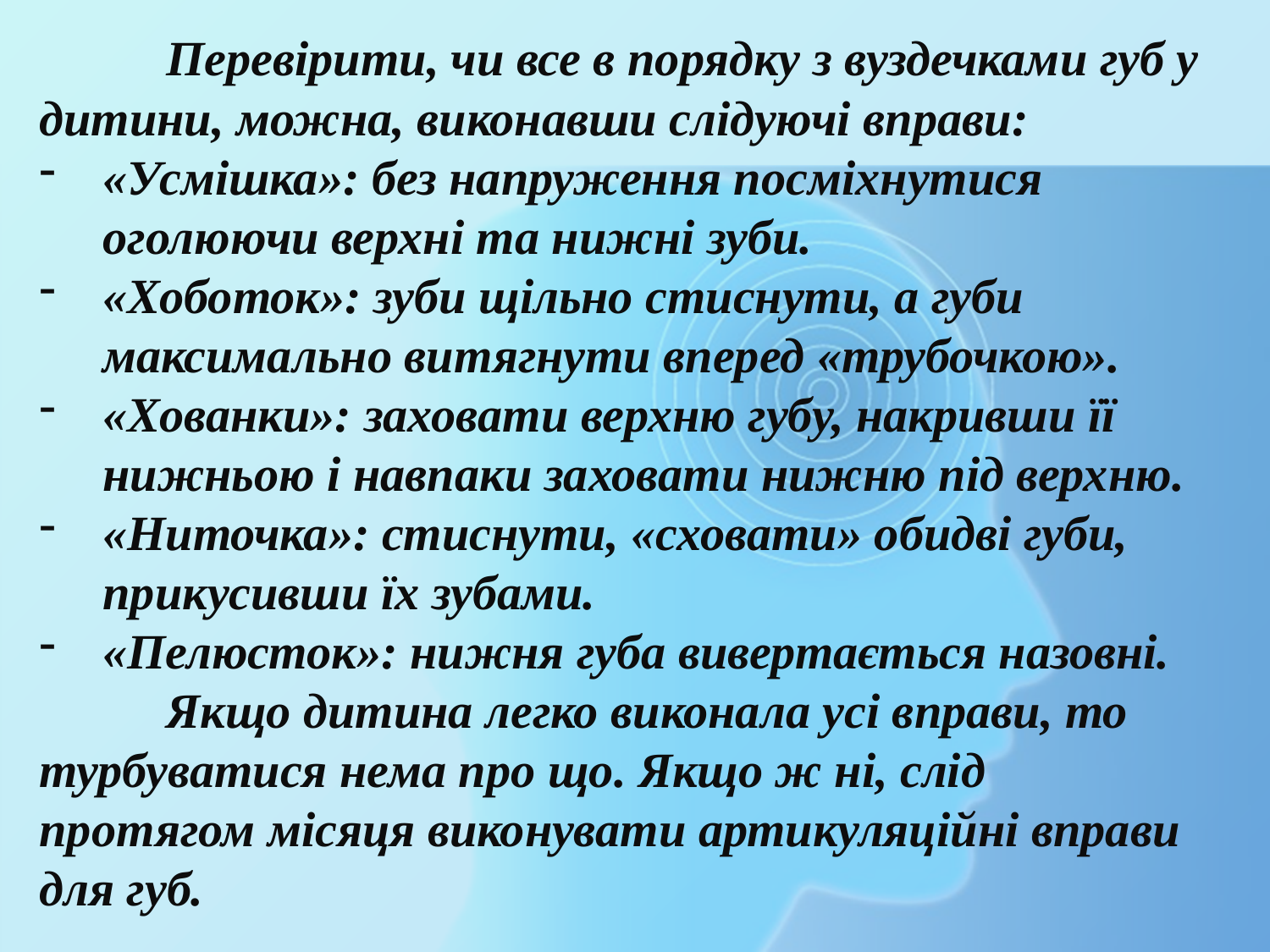

Перевірити, чи все в порядку з вуздечками губ у дитини, можна, виконавши слідуючі вправи:
«Усмішка»: без напруження посміхнутися оголюючи верхні та нижні зуби.
«Хоботок»: зуби щільно стиснути, а губи максимально витягнути вперед «трубочкою».
«Хованки»: заховати верхню губу, накривши її нижньою і навпаки заховати нижню під верхню.
«Ниточка»: стиснути, «сховати» обидві губи, прикусивши їх зубами.
«Пелюсток»: нижня губа вивертається назовні.
	Якщо дитина легко виконала усі вправи, то турбуватися нема про що. Якщо ж ні, слід протягом місяця виконувати артикуляційні вправи для губ.